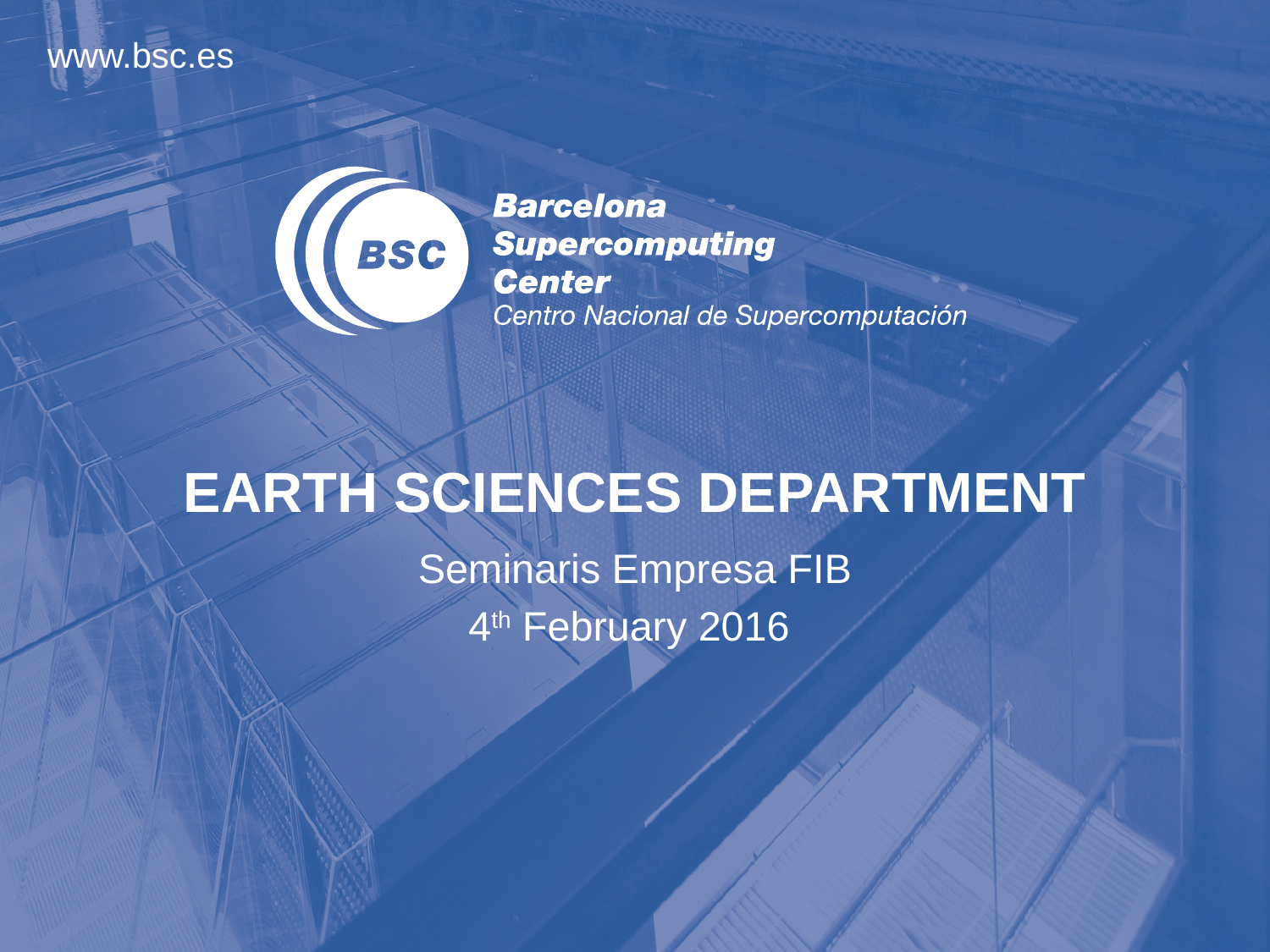

# EARTH SCIENCES DEPARTMENT
Seminaris Empresa FIB
4th February 2016